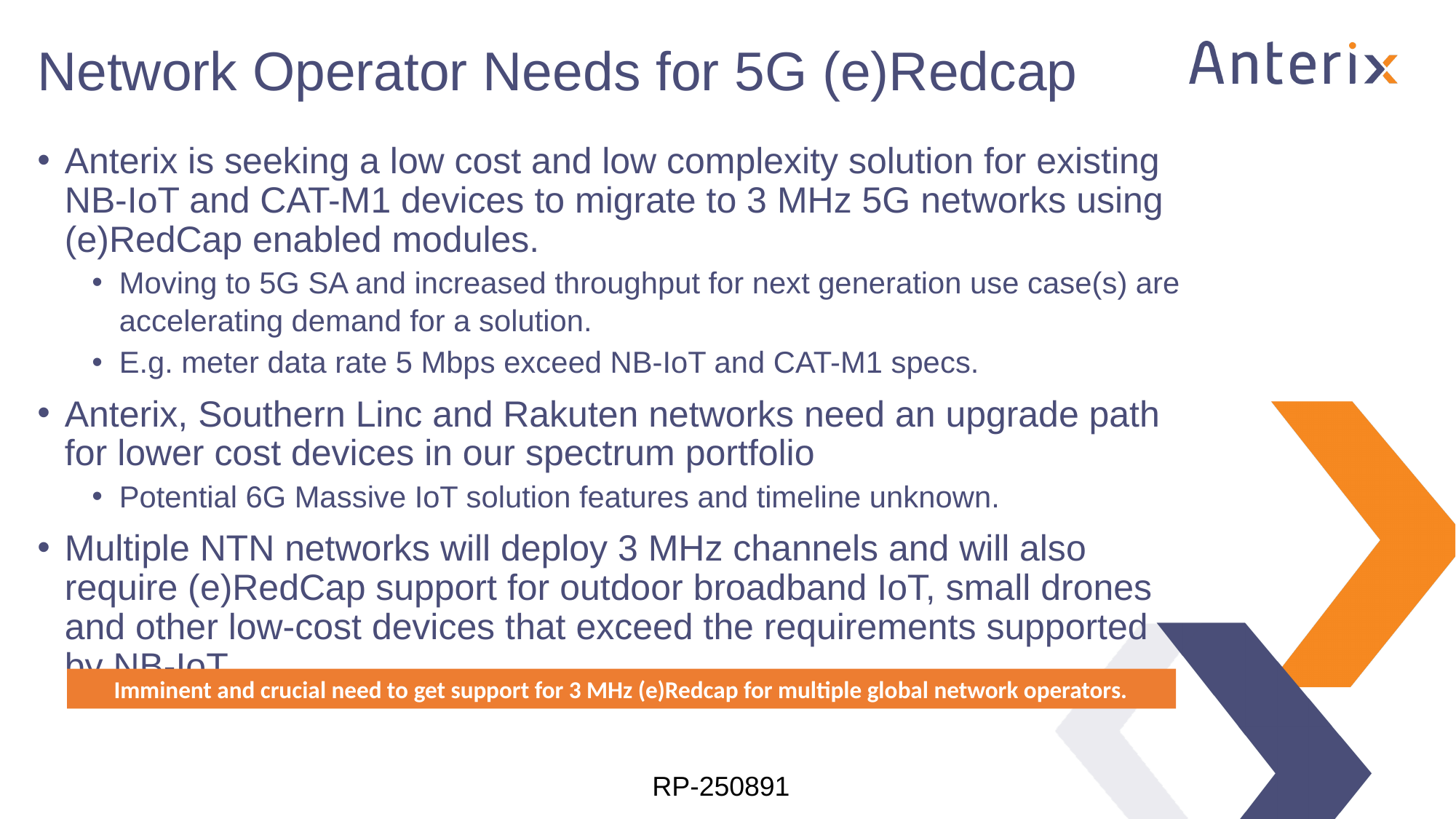

Network Operator Needs for 5G (e)Redcap
Anterix is seeking a low cost and low complexity solution for existing NB-IoT and CAT-M1 devices to migrate to 3 MHz 5G networks using (e)RedCap enabled modules.
Moving to 5G SA and increased throughput for next generation use case(s) are accelerating demand for a solution.
E.g. meter data rate 5 Mbps exceed NB-IoT and CAT-M1 specs.
Anterix, Southern Linc and Rakuten networks need an upgrade path for lower cost devices in our spectrum portfolio
Potential 6G Massive IoT solution features and timeline unknown.
Multiple NTN networks will deploy 3 MHz channels and will also require (e)RedCap support for outdoor broadband IoT, small drones and other low-cost devices that exceed the requirements supported by NB-IoT.

Imminent and crucial need to get support for 3 MHz (e)Redcap for multiple global network operators.